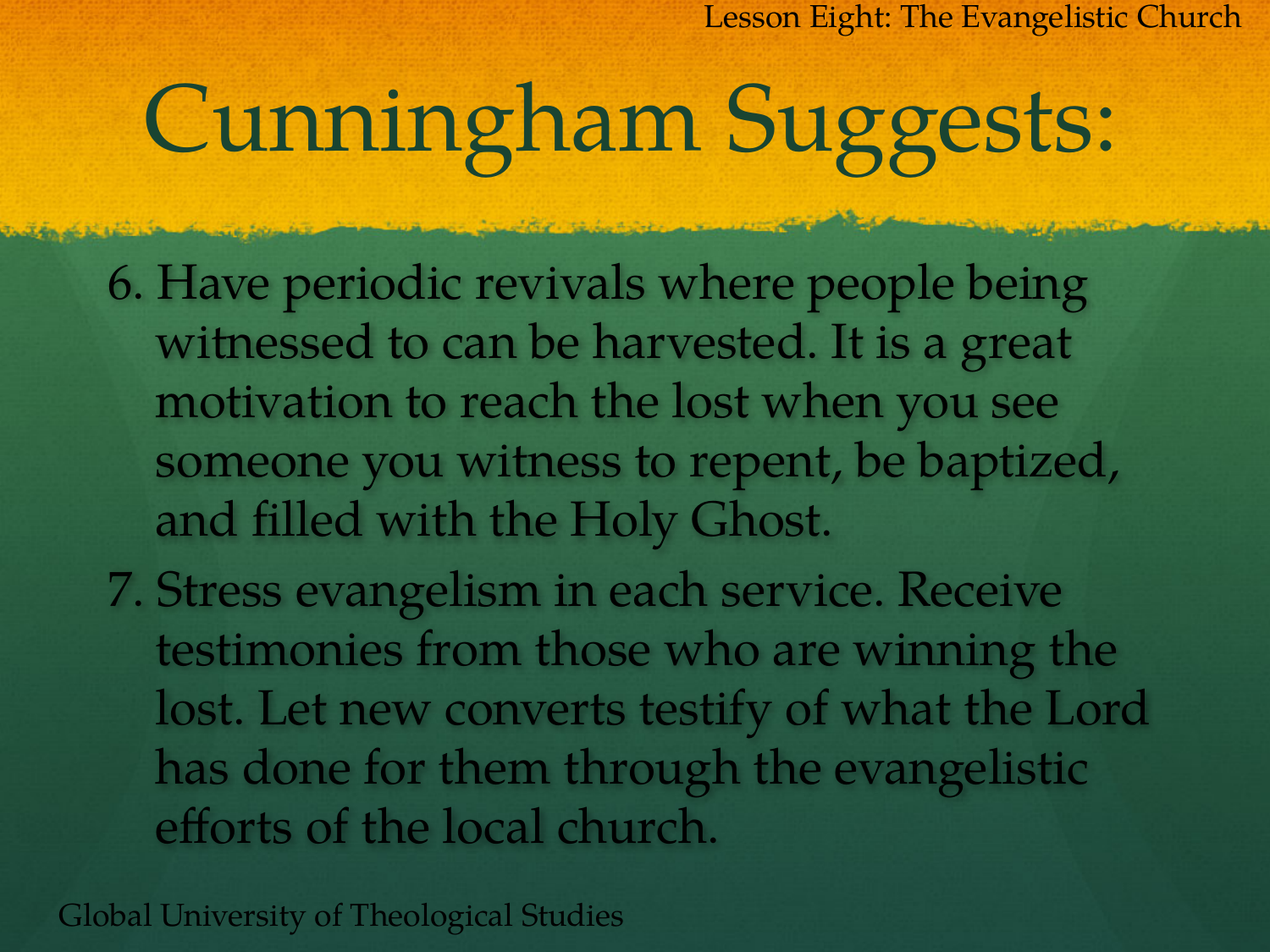

Lesson Eight: The Evangelistic Church

# Cunningham Suggests:
6. Have periodic revivals where people being witnessed to can be harvested. It is a great motivation to reach the lost when you see someone you witness to repent, be baptized, and filled with the Holy Ghost.
7. Stress evangelism in each service. Receive testimonies from those who are winning the lost. Let new converts testify of what the Lord has done for them through the evangelistic efforts of the local church.
Global University of Theological Studies